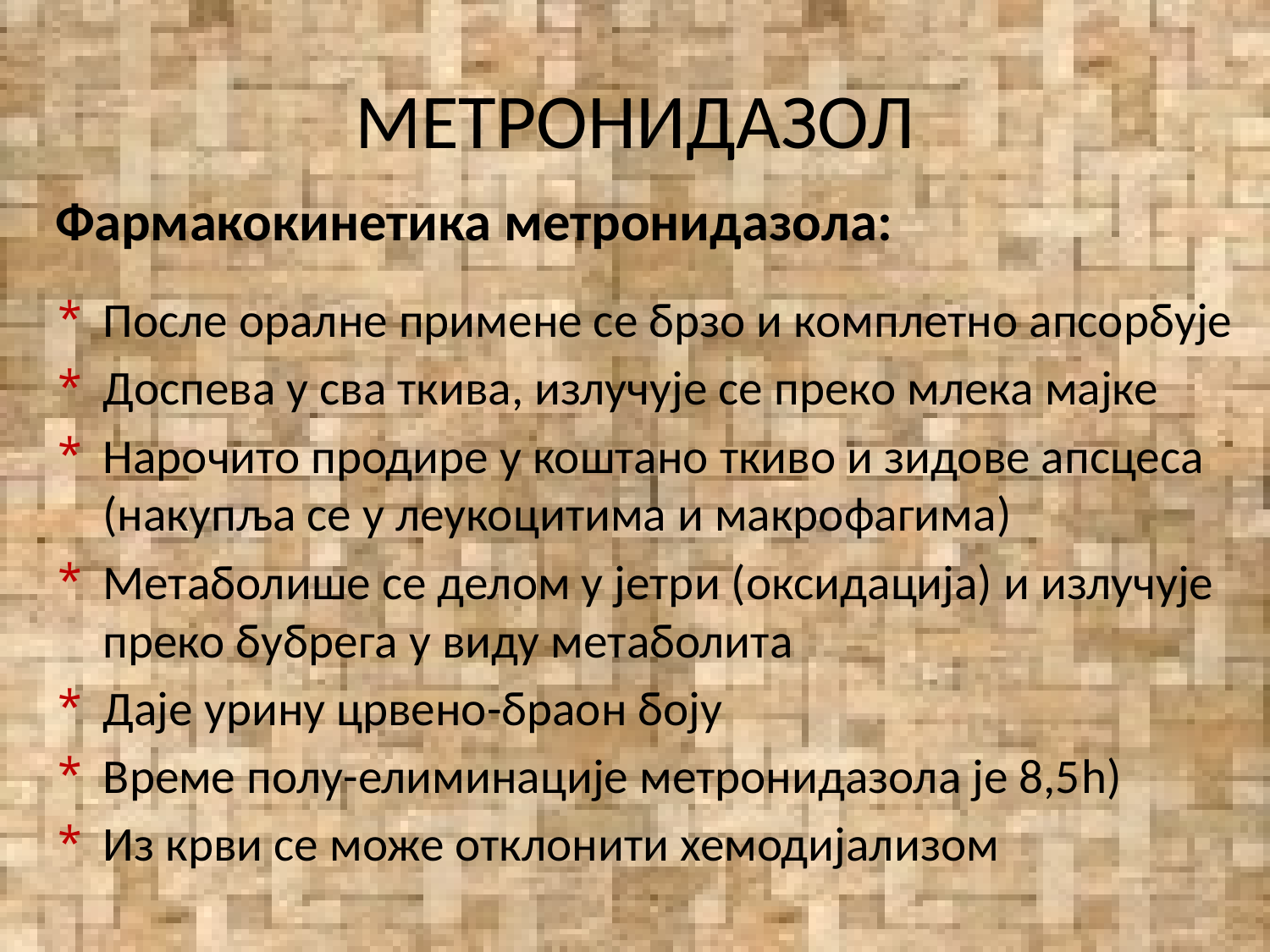

# МЕТРОНИДАЗОЛ
Фармакокинетика метронидазола:

После оралне примене се брзо и комплетно апсорбује
Доспева у сва ткива, излучује се преко млека мајке
Нарочито продире у коштано ткиво и зидове апсцеса (накупља се у леукоцитима и макрофагима)
Метаболише се делом у јетри (оксидација) и излучује преко бубрега у виду метаболита
Даје урину црвено-браон боју
Време полу-елиминације метронидазола је 8,5h)
Из крви се може отклонити хемодијализом